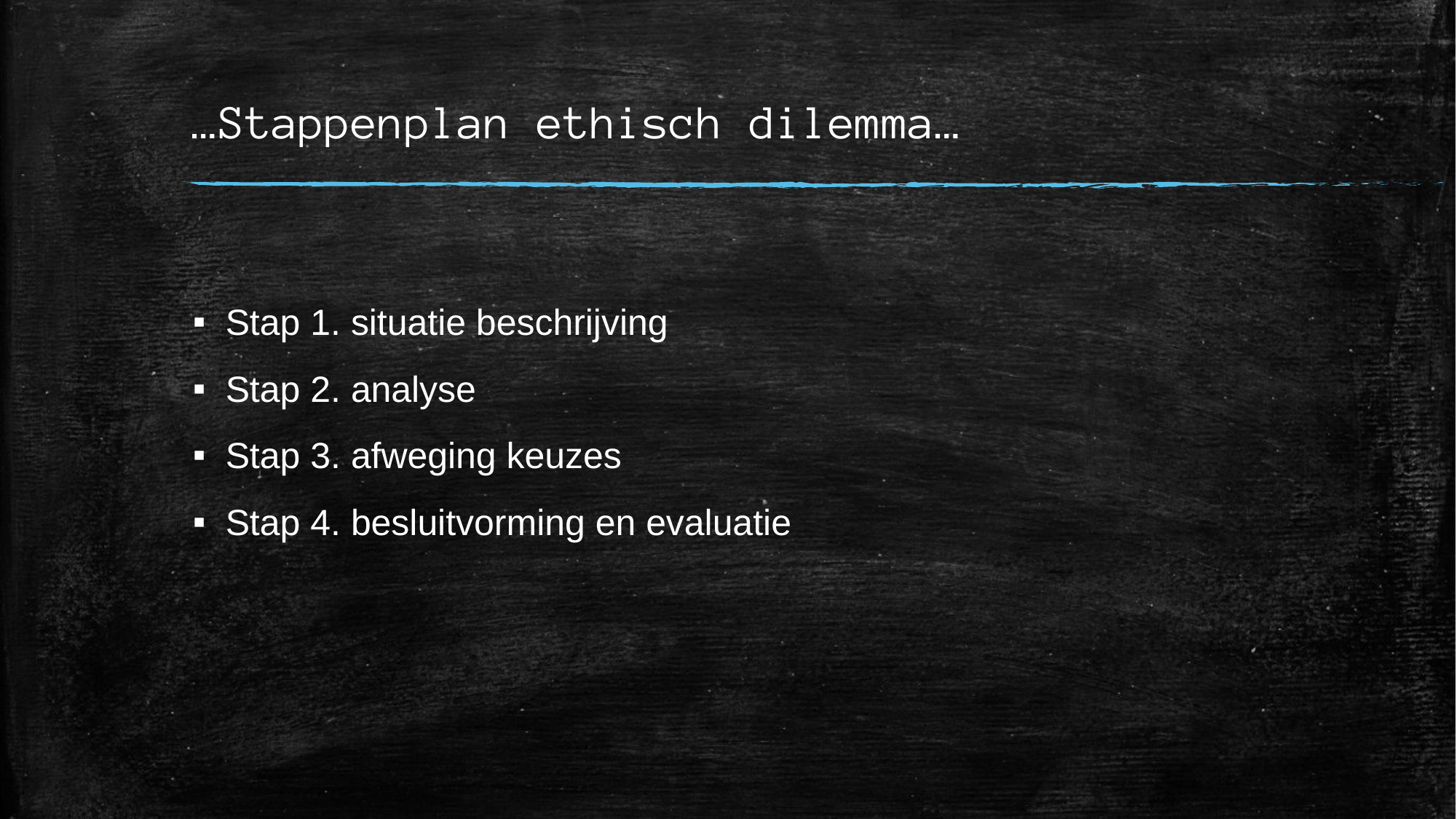

# …Stappenplan ethisch dilemma…

Stap 1. situatie beschrijving
Stap 2. analyse
Stap 3. afweging keuzes
Stap 4. besluitvorming en evaluatie